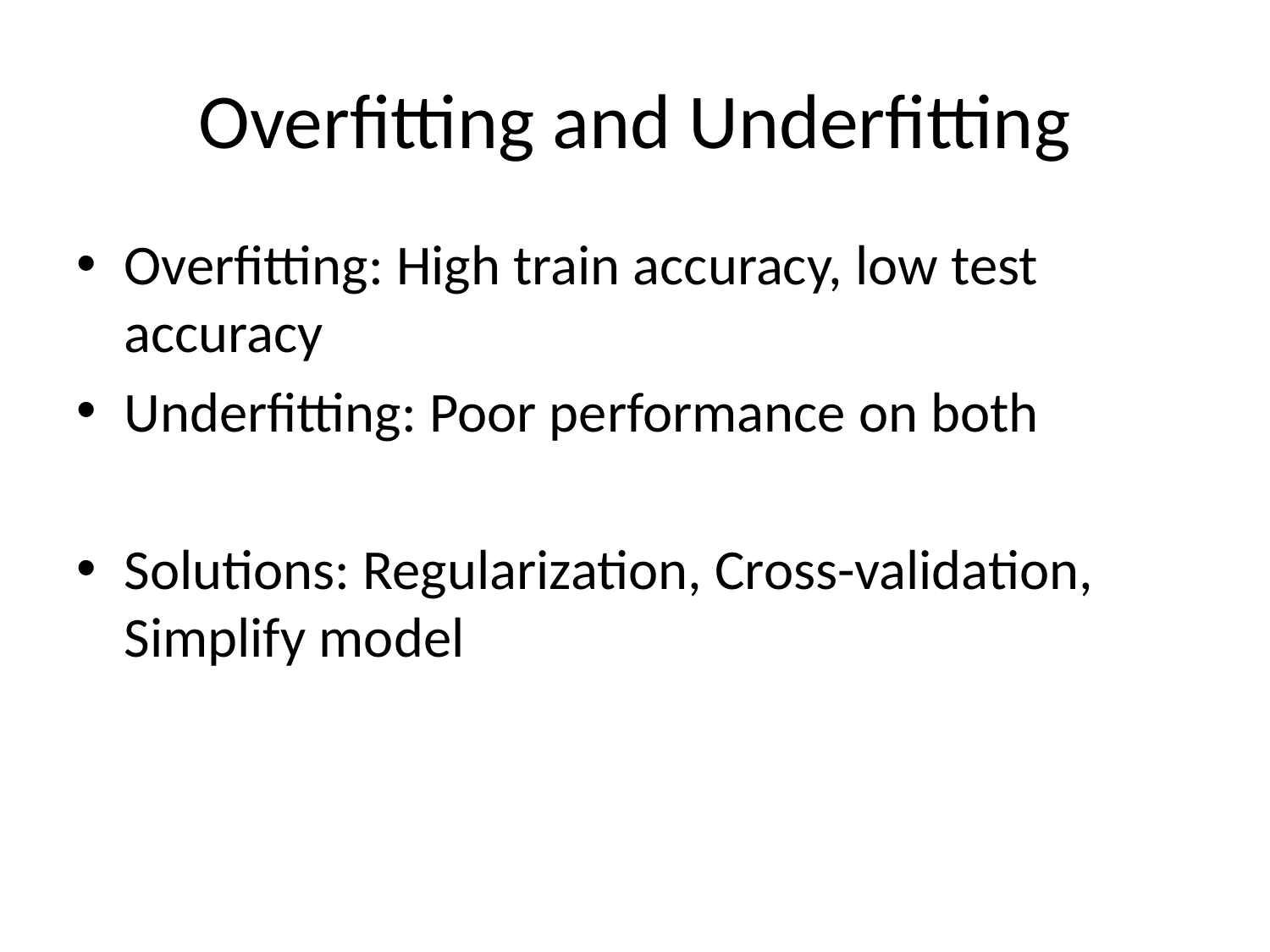

# Overfitting and Underfitting
Overfitting: High train accuracy, low test accuracy
Underfitting: Poor performance on both

Solutions: Regularization, Cross-validation, Simplify model